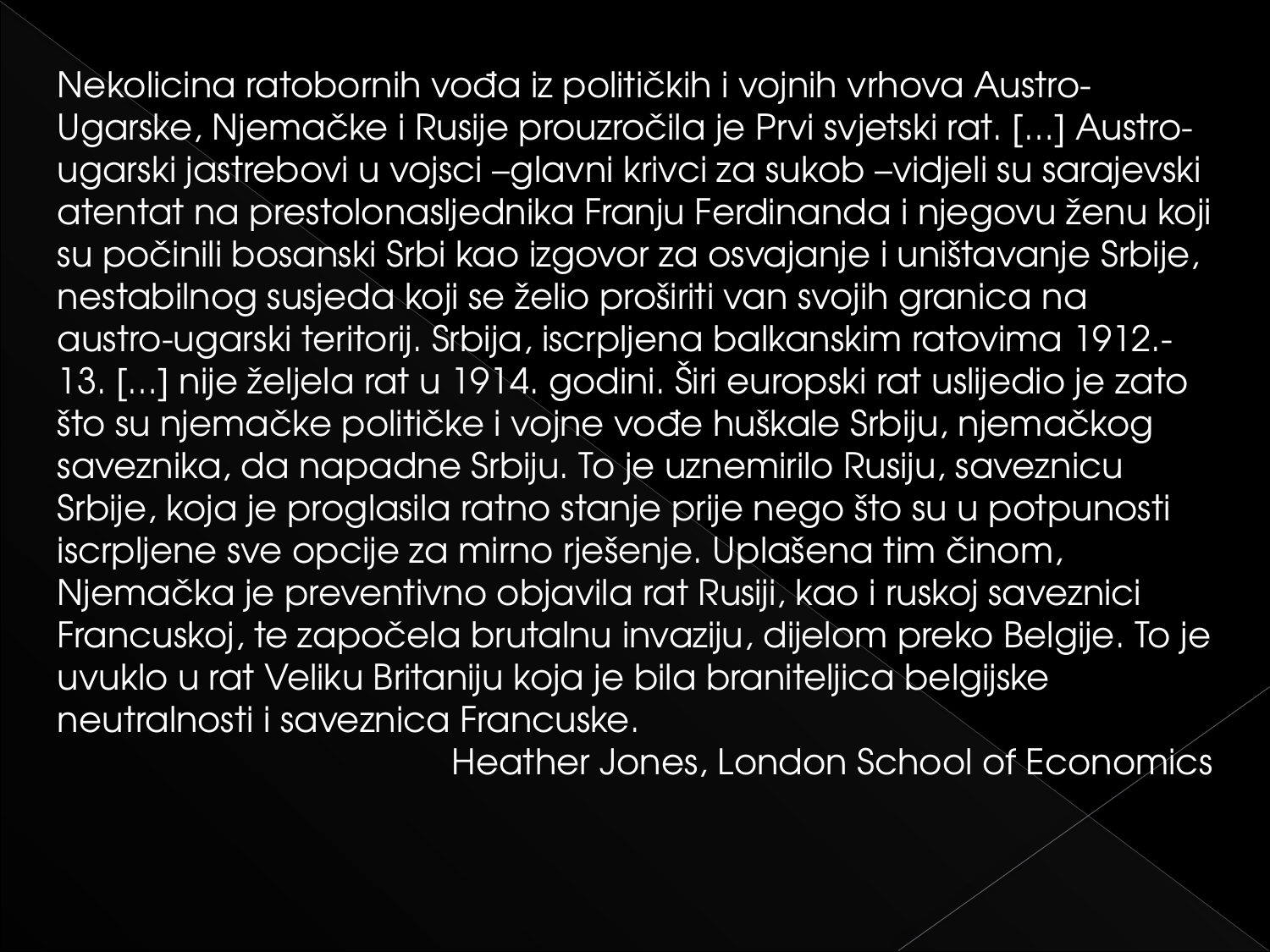

Nekolicina ratobornih vođa iz političkih i vojnih vrhova Austro-Ugarske, Njemačke i Rusije prouzročila je Prvi svjetski rat. […] Austro-ugarski jastrebovi u vojsci –glavni krivci za sukob –vidjeli su sarajevski atentat na prestolonasljednika Franju Ferdinanda i njegovu ženu koji su počinili bosanski Srbi kao izgovor za osvajanje i uništavanje Srbije, nestabilnog susjeda koji se želio proširiti van svojih granica na austro-ugarski teritorij. Srbija, iscrpljena balkanskim ratovima 1912.-13. […] nije željela rat u 1914. godini. Širi europski rat uslijedio je zato što su njemačke političke i vojne vođe huškale Srbiju, njemačkog saveznika, da napadne Srbiju. To je uznemirilo Rusiju, saveznicu Srbije, koja je proglasila ratno stanje prije nego što su u potpunosti iscrpljene sve opcije za mirno rješenje. Uplašena tim činom, Njemačka je preventivno objavila rat Rusiji, kao i ruskoj saveznici Francuskoj, te započela brutalnu invaziju, dijelom preko Belgije. To je uvuklo u rat Veliku Britaniju koja je bila braniteljica belgijske neutralnosti i saveznica Francuske.
Heather Jones, London School of Economics